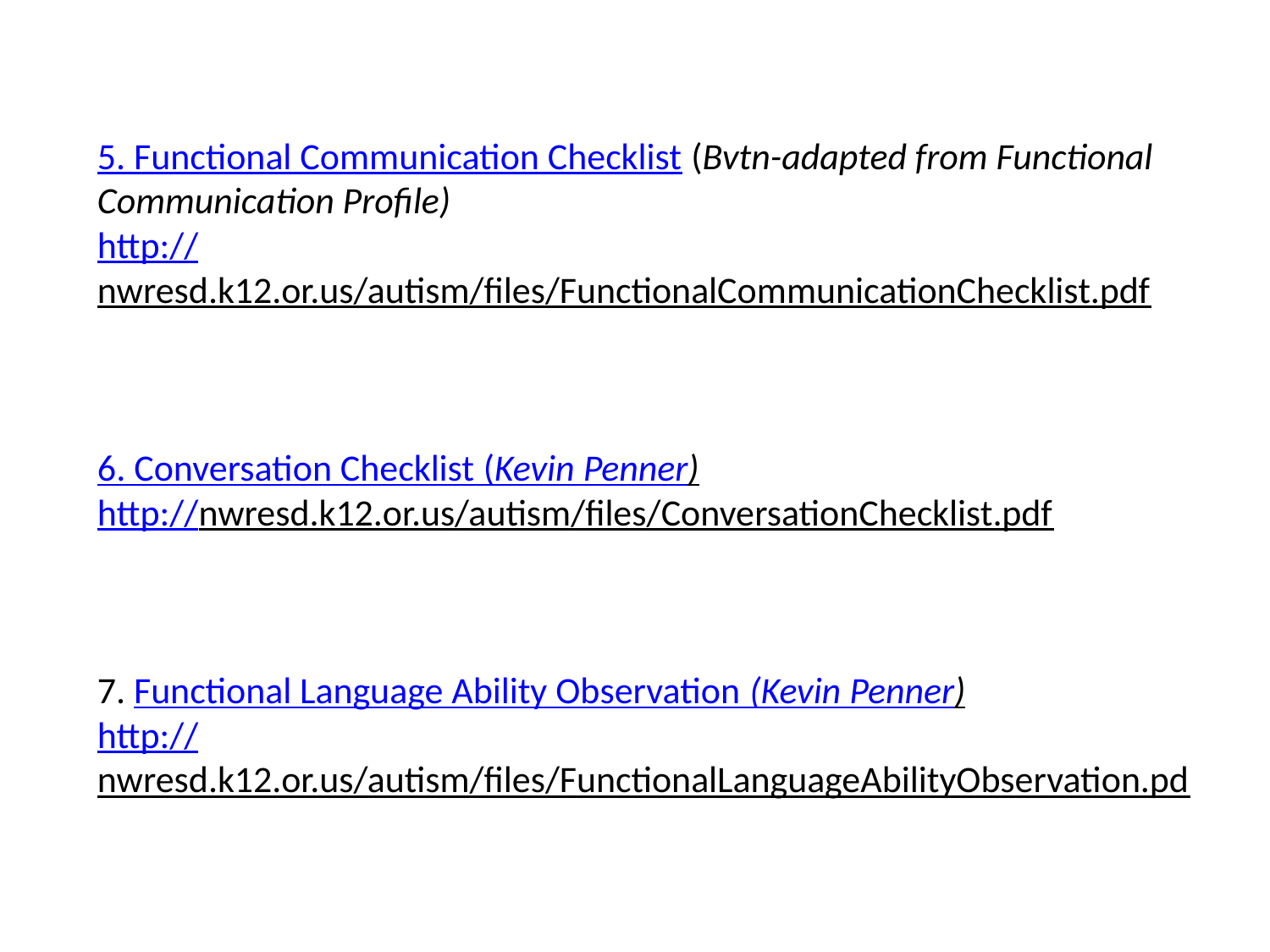

# 5. Functional Communication Checklist (Bvtn-adapted from Functional Communication Profile) http://nwresd.k12.or.us/autism/files/FunctionalCommunicationChecklist.pdf 6. Conversation Checklist (Kevin Penner) http://nwresd.k12.or.us/autism/files/ConversationChecklist.pdf 7. Functional Language Ability Observation (Kevin Penner) http://nwresd.k12.or.us/autism/files/FunctionalLanguageAbilityObservation.pd